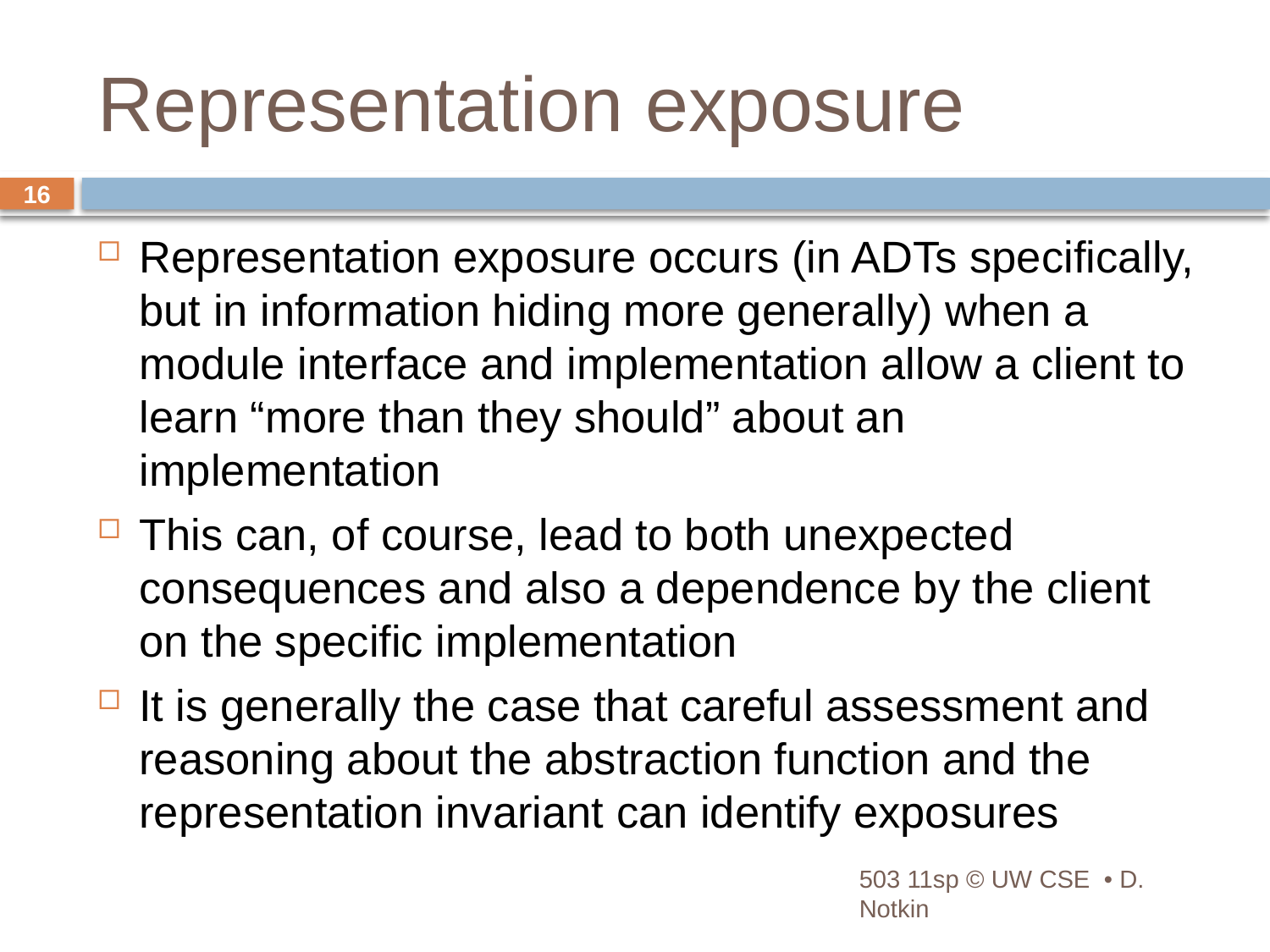

# Representation exposure
16
Representation exposure occurs (in ADTs specifically, but in information hiding more generally) when a module interface and implementation allow a client to learn “more than they should” about an implementation
This can, of course, lead to both unexpected consequences and also a dependence by the client on the specific implementation
It is generally the case that careful assessment and reasoning about the abstraction function and the representation invariant can identify exposures
503 11sp © UW CSE  • D. Notkin